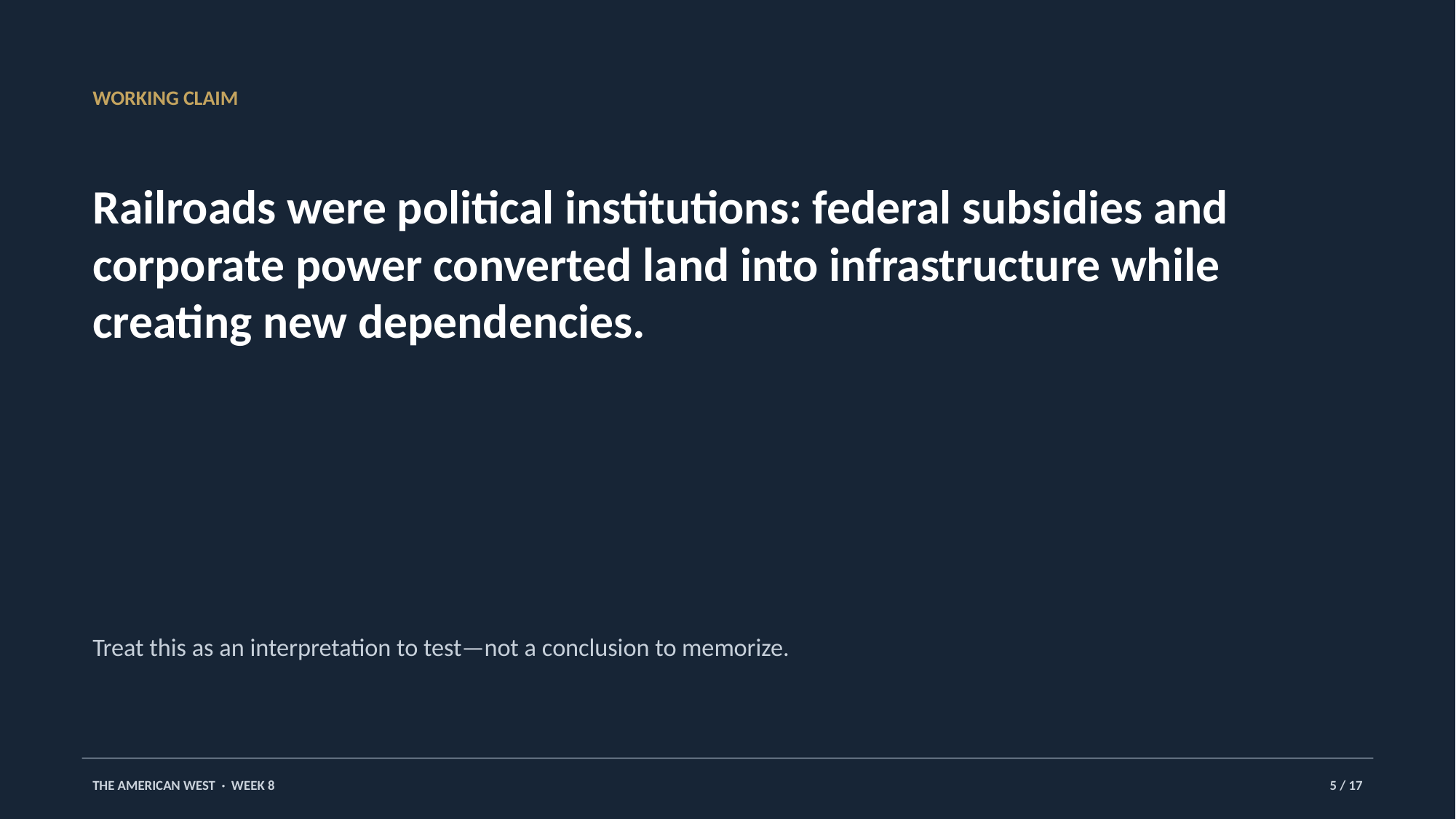

WORKING CLAIM
Railroads were political institutions: federal subsidies and corporate power converted land into infrastructure while creating new dependencies.
Treat this as an interpretation to test—not a conclusion to memorize.

THE AMERICAN WEST  ·  WEEK 8
5 / 17